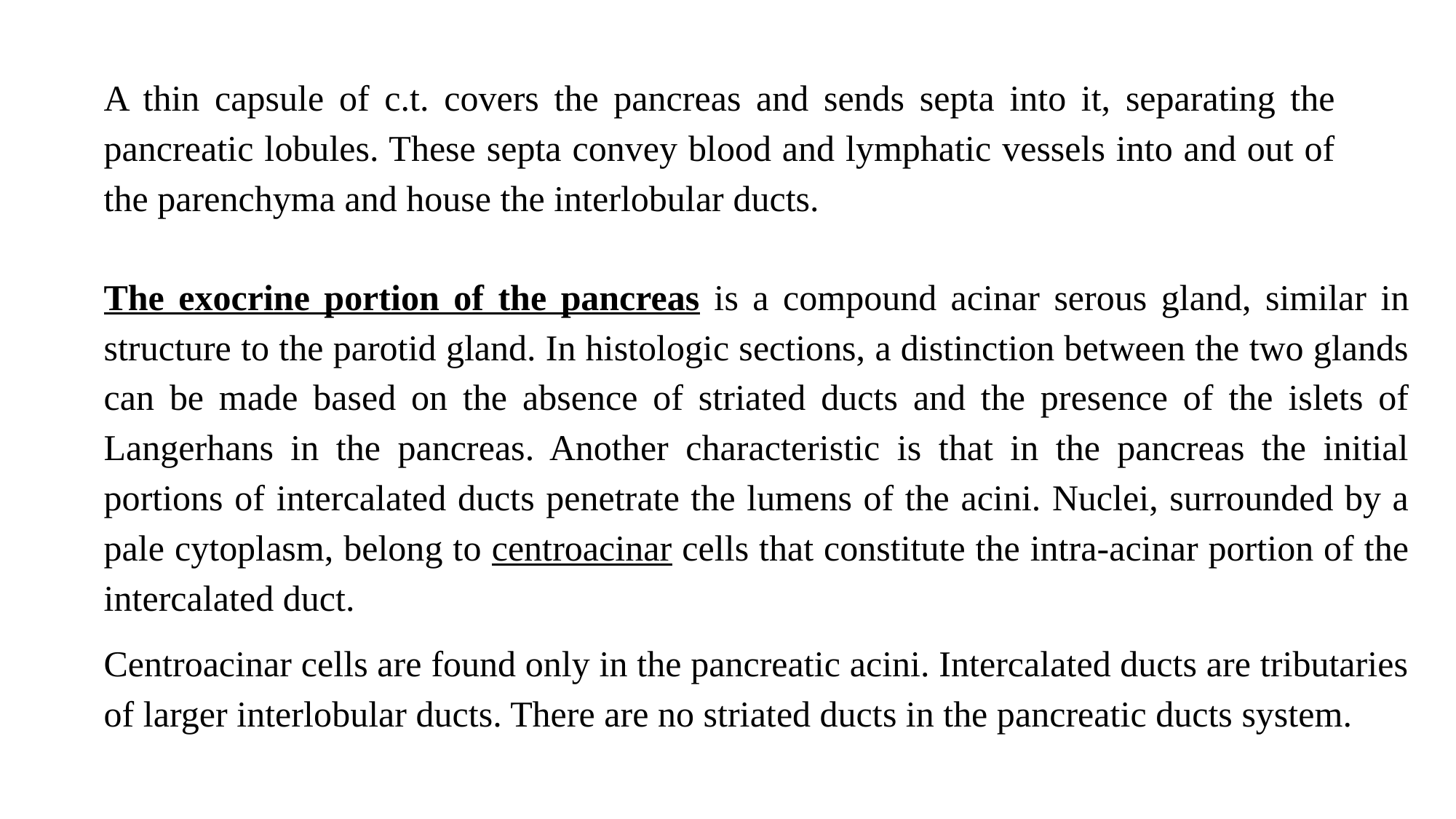

A thin capsule of c.t. covers the pancreas and sends septa into it, separating the pancreatic lobules. These septa convey blood and lymphatic vessels into and out of the parenchyma and house the interlobular ducts.
The exocrine portion of the pancreas is a compound acinar serous gland, similar in structure to the parotid gland. In histologic sections, a distinction between the two glands can be made based on the absence of striated ducts and the presence of the islets of Langerhans in the pancreas. Another characteristic is that in the pancreas the initial portions of intercalated ducts penetrate the lumens of the acini. Nuclei, surrounded by a pale cytoplasm, belong to centroacinar cells that constitute the intra-acinar portion of the intercalated duct.
Centroacinar cells are found only in the pancreatic acini. Intercalated ducts are tributaries of larger interlobular ducts. There are no striated ducts in the pancreatic ducts system.